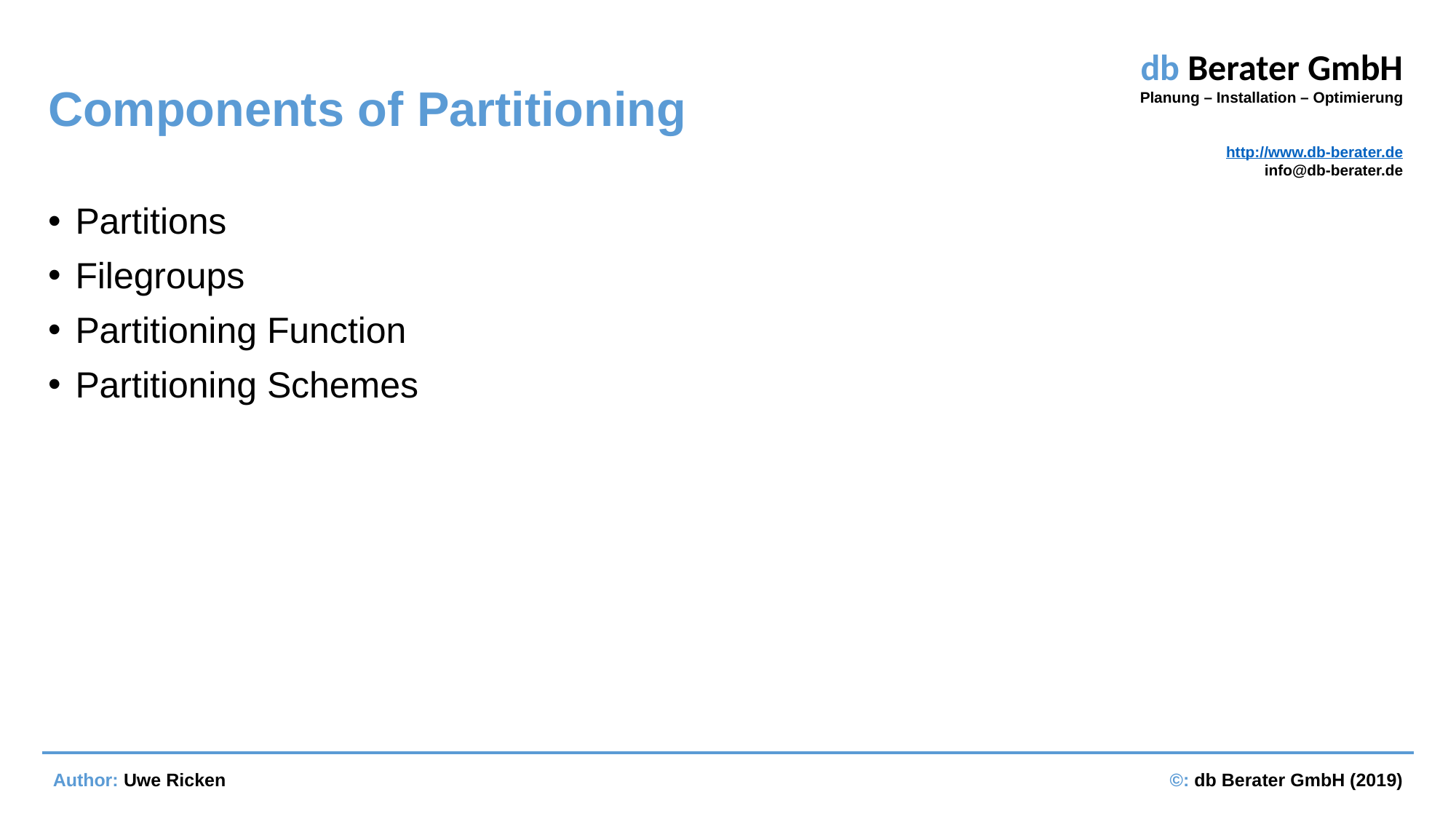

# Components of Partitioning
Partitions
Filegroups
Partitioning Function
Partitioning Schemes